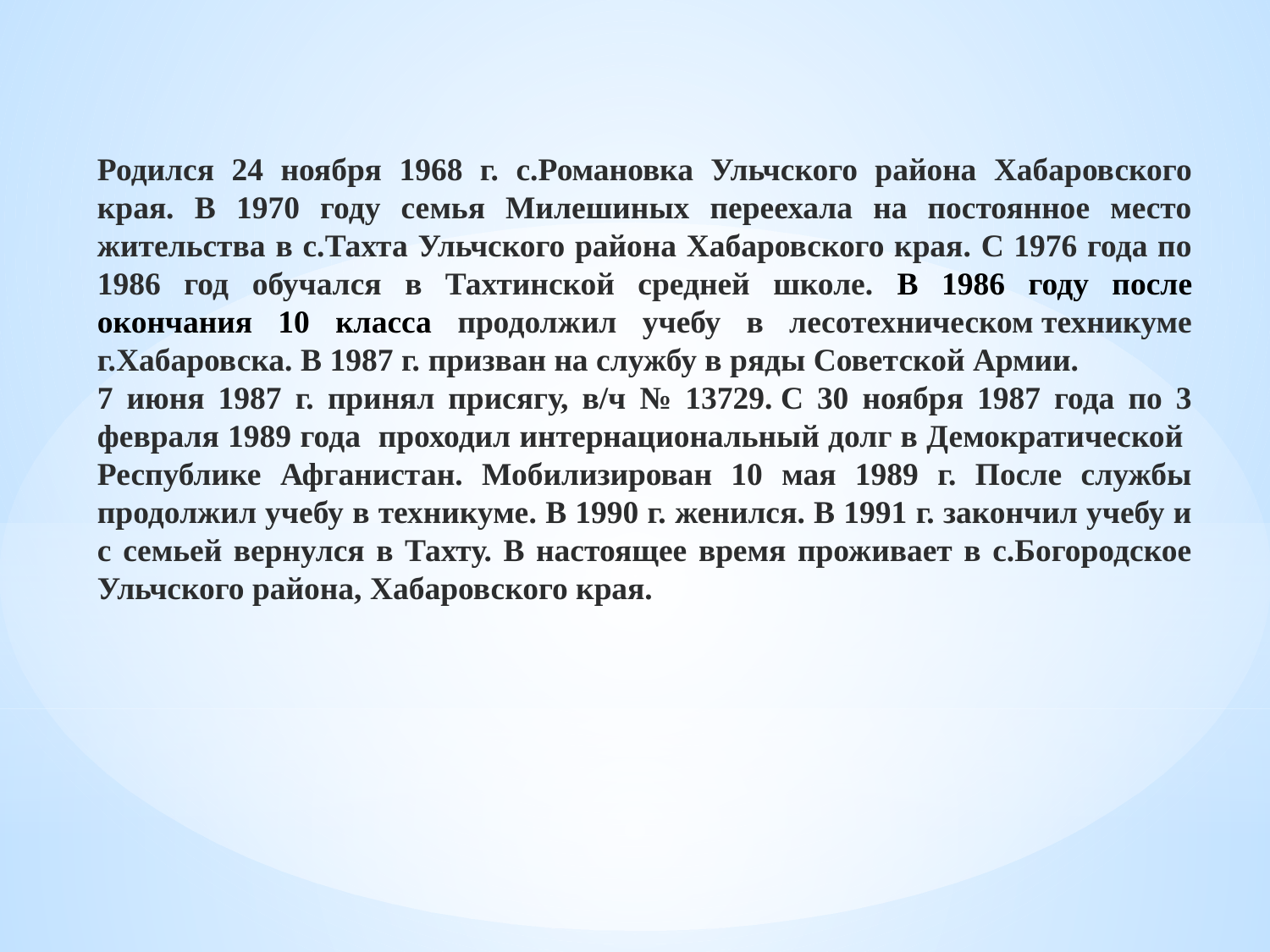

Родился 24 ноября 1968 г. с.Романовка Ульчского района Хабаровского края. В 1970 году семья Милешиных переехала на постоянное место жительства в с.Тахта Ульчского района Хабаровского края. С 1976 года по 1986 год обучался в Тахтинской средней школе. В 1986 году после окончания 10 класса продолжил учебу в лесотехническом техникуме г.Хабаровска. В 1987 г. призван на службу в ряды Советской Армии.
7 июня 1987 г. принял присягу, в/ч № 13729. С 30 ноября 1987 года по 3 февраля 1989 года  проходил интернациональный долг в Демократической  Республике Афганистан. Мобилизирован 10 мая 1989 г. После службы продолжил учебу в техникуме. В 1990 г. женился. В 1991 г. закончил учебу и с семьей вернулся в Тахту. В настоящее время проживает в с.Богородское Ульчского района, Хабаровского края.